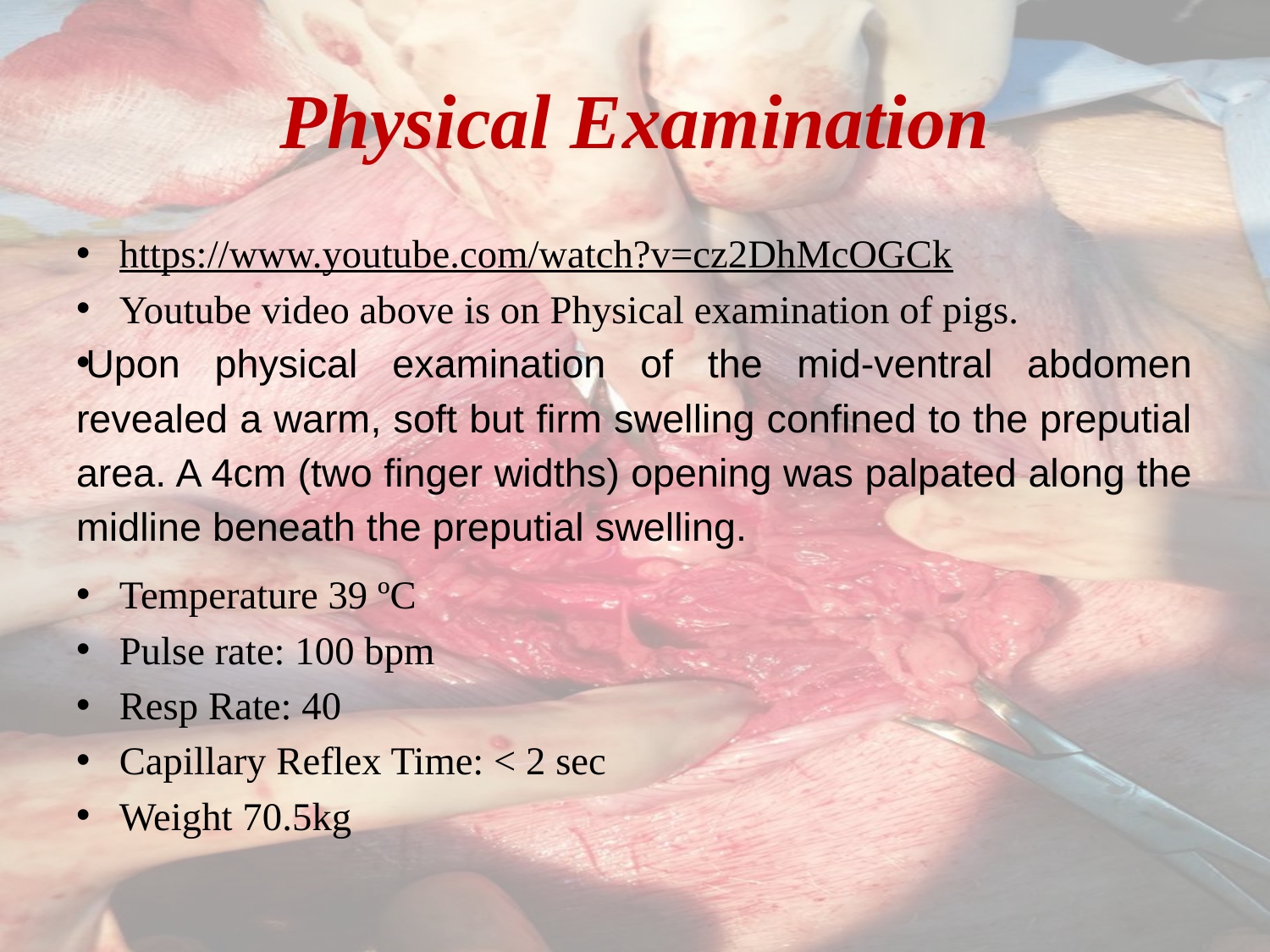

# Physical Examination
https://www.youtube.com/watch?v=cz2DhMcOGCk
Youtube video above is on Physical examination of pigs.
Upon physical examination of the mid-ventral abdomen revealed a warm, soft but firm swelling confined to the preputial area. A 4cm (two finger widths) opening was palpated along the midline beneath the preputial swelling.
Temperature 39 ºC
Pulse rate: 100 bpm
Resp Rate: 40
Capillary Reflex Time: ˂ 2 sec
Weight 70.5kg